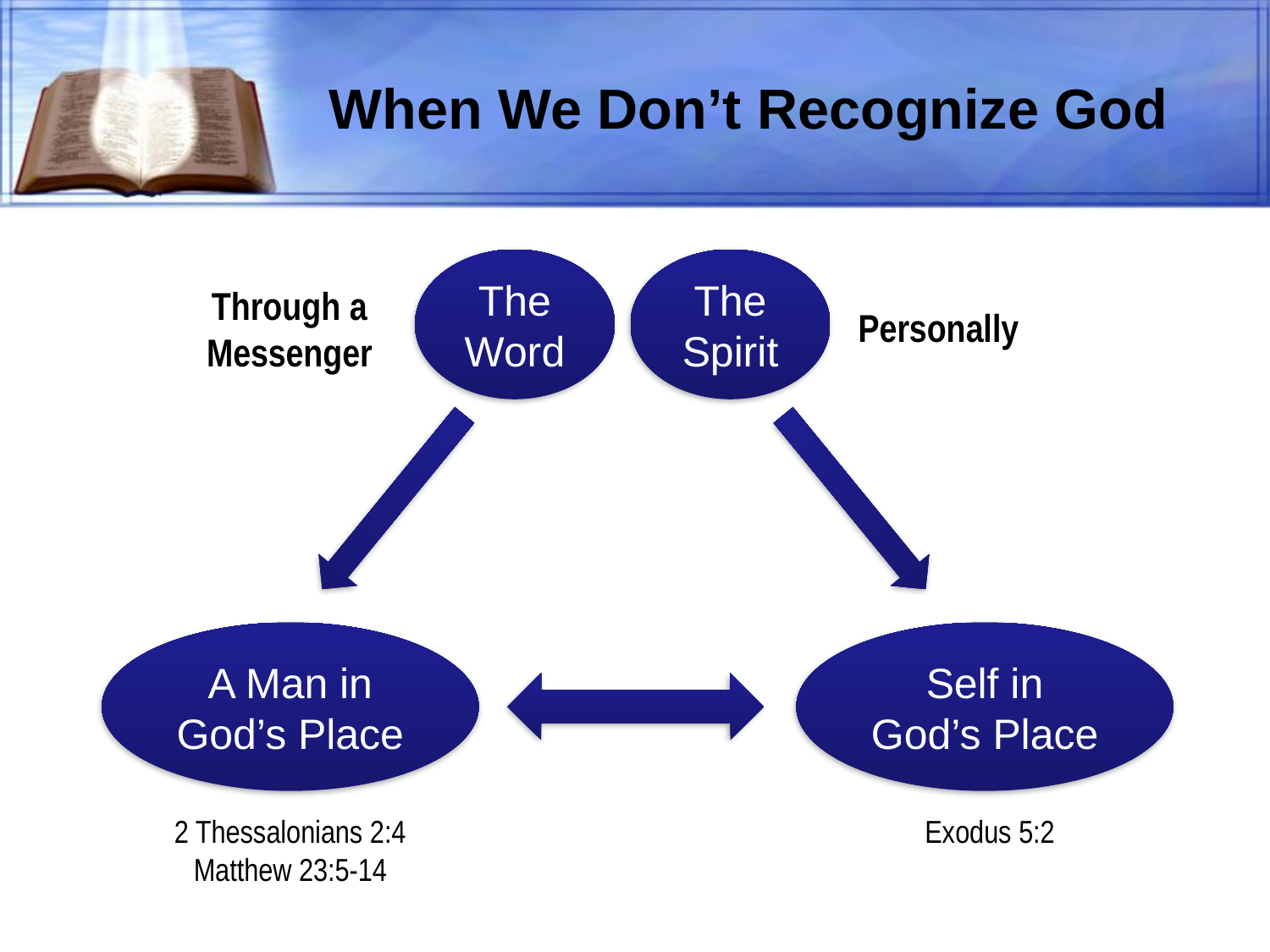

# When We Don’t Recognize God
The Word
The Spirit
Through a Messenger
Personally

A Man in God’s Place
Self in
God’s Place

2 Thessalonians 2:4 Matthew 23:5-14
Exodus 5:2